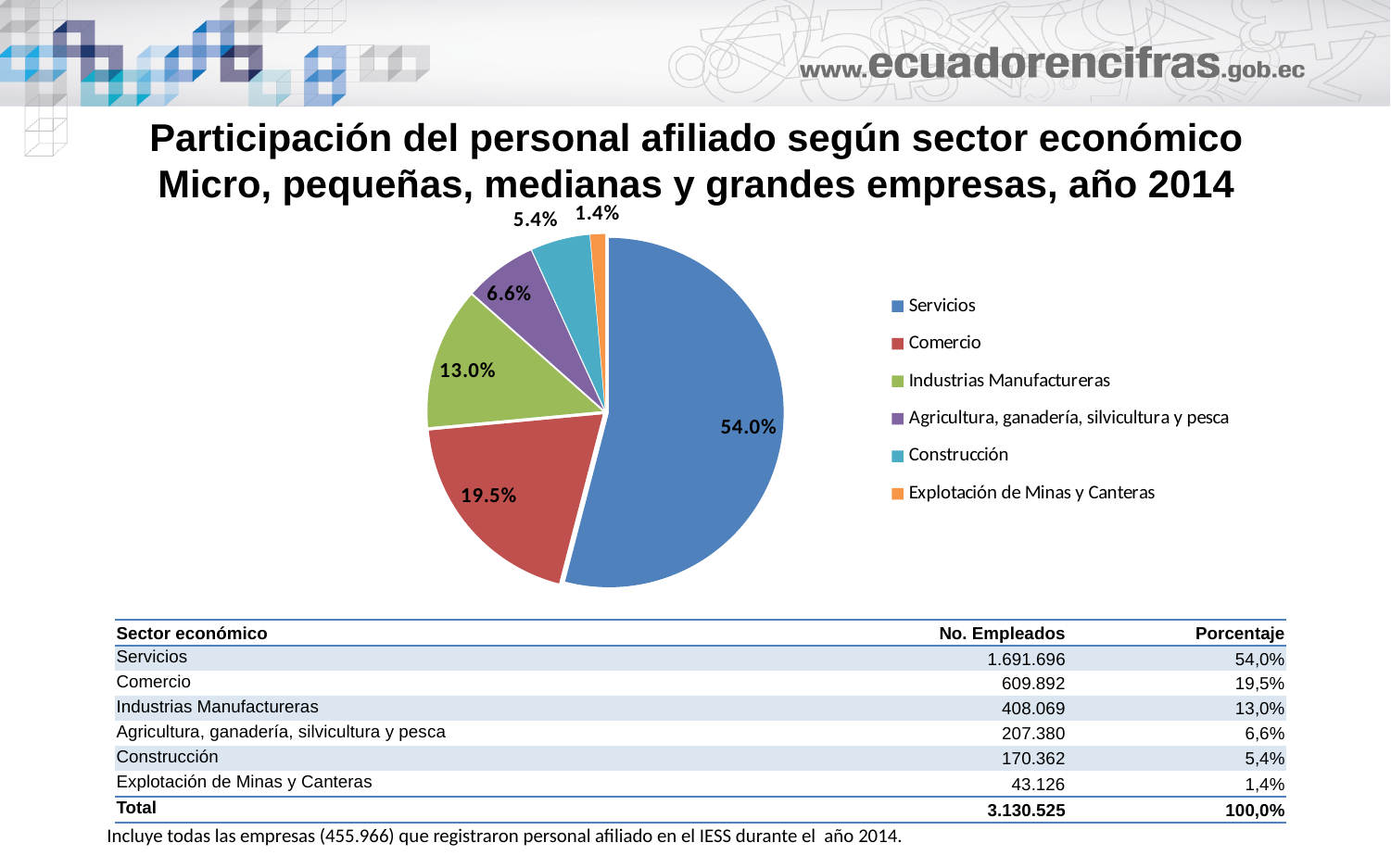

# Participación del personal afiliado según sector económico Micro, pequeñas, medianas y grandes empresas, año 2014

### Chart

| Category |  |
|---|---|
| Servicios | 0.5403873152266582 |
| Comercio | 0.19482099647822296 |
| Industrias Manufactureras | 0.1303516183387727 |
| Agricultura, ganadería, silvicultura y pesca | 0.0662444797597838 |
| Construcción | 0.054419626101052374 |
| Explotación de Minas y Canteras | 0.013775964095478925 |
| Sector económico | No. Empleados | Porcentaje |
| --- | --- | --- |
| Servicios | 1.691.696 | 54,0% |
| Comercio | 609.892 | 19,5% |
| Industrias Manufactureras | 408.069 | 13,0% |
| Agricultura, ganadería, silvicultura y pesca | 207.380 | 6,6% |
| Construcción | 170.362 | 5,4% |
| Explotación de Minas y Canteras | 43.126 | 1,4% |
| Total | 3.130.525 | 100,0% |
Incluye todas las empresas (455.966) que registraron personal afiliado en el IESS durante el  año 2014.